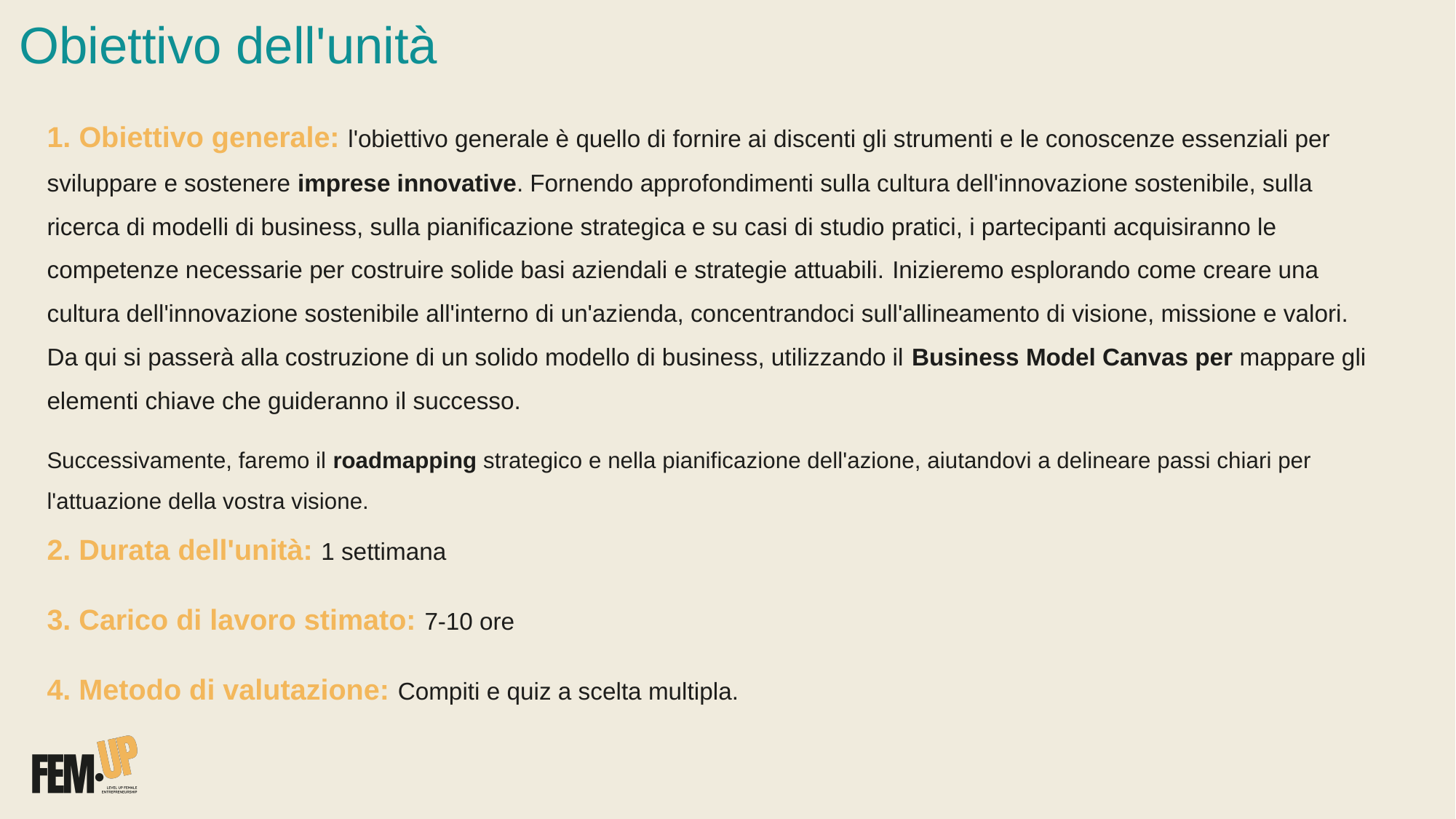

# Obiettivo dell'unità
1. Obiettivo generale: l'obiettivo generale è quello di fornire ai discenti gli strumenti e le conoscenze essenziali per sviluppare e sostenere imprese innovative. Fornendo approfondimenti sulla cultura dell'innovazione sostenibile, sulla ricerca di modelli di business, sulla pianificazione strategica e su casi di studio pratici, i partecipanti acquisiranno le competenze necessarie per costruire solide basi aziendali e strategie attuabili. Inizieremo esplorando come creare una cultura dell'innovazione sostenibile all'interno di un'azienda, concentrandoci sull'allineamento di visione, missione e valori. Da qui si passerà alla costruzione di un solido modello di business, utilizzando il Business Model Canvas per mappare gli elementi chiave che guideranno il successo.
Successivamente, faremo il roadmapping strategico e nella pianificazione dell'azione, aiutandovi a delineare passi chiari per l'attuazione della vostra visione.
2. Durata dell'unità: 1 settimana
3. Carico di lavoro stimato: 7-10 ore
4. Metodo di valutazione: Compiti e quiz a scelta multipla.